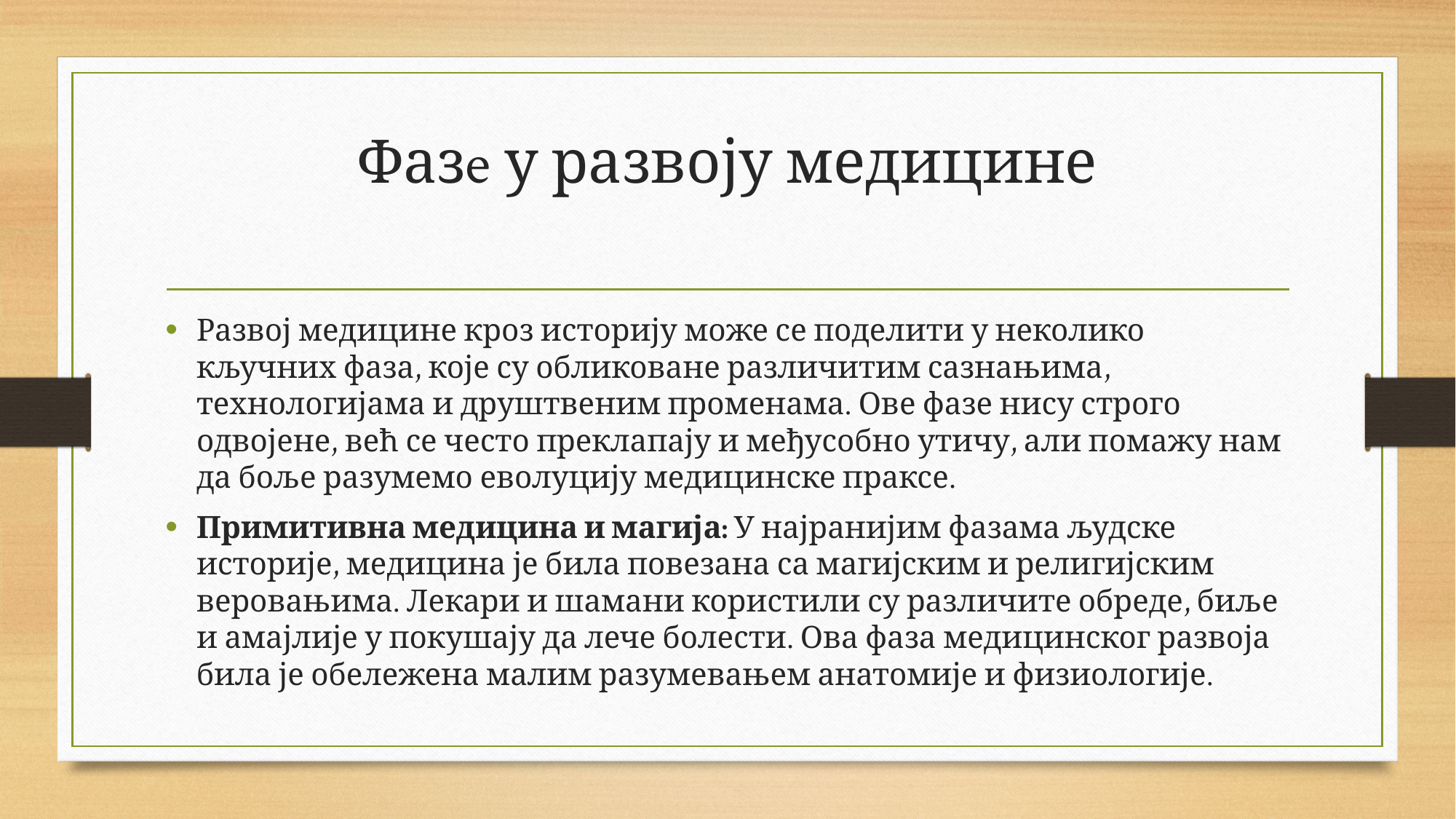

# Фазe у развоју медицине
Развој медицине кроз историју може се поделити у неколико кључних фаза, које су обликоване различитим сазнањима, технологијама и друштвеним променама. Ове фазе нису строго одвојене, већ се често преклапају и међусобно утичу, али помажу нам да боље разумемо еволуцију медицинске праксе.
Примитивна медицина и магија: У најранијим фазама људске историје, медицина је била повезана са магијским и религијским веровањима. Лекари и шамани користили су различите обреде, биље и амајлије у покушају да лече болести. Ова фаза медицинског развоја била је обележена малим разумевањем анатомије и физиологије.